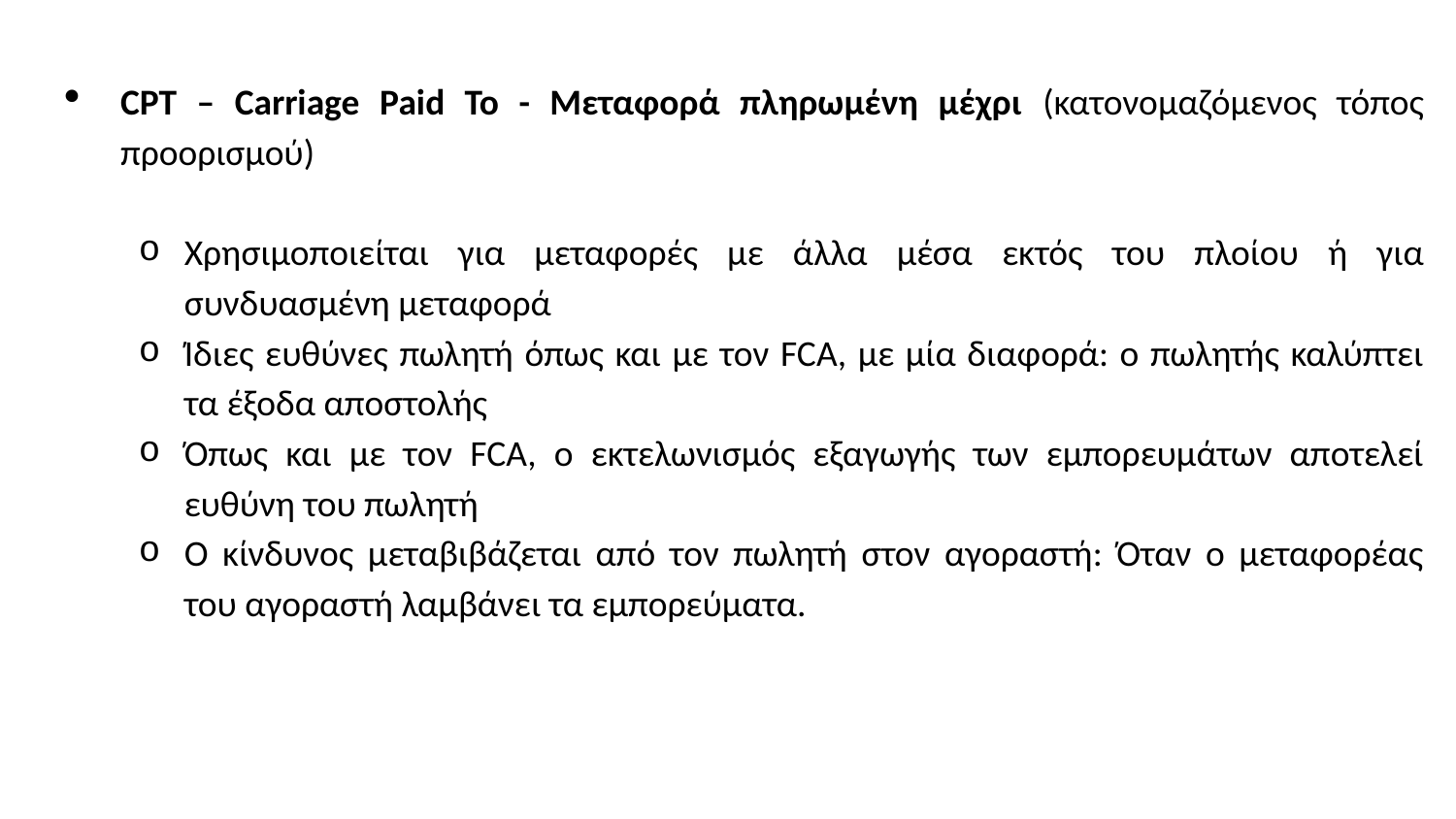

CPT – Carriage Paid To - Μεταφορά πληρωμένη μέχρι (κατονομαζόμενος τόπος προορισμού)

Χρησιμοποιείται για μεταφορές με άλλα μέσα εκτός του πλοίου ή για συνδυασμένη μεταφορά
Ίδιες ευθύνες πωλητή όπως και με τον FCA, με μία διαφορά: ο πωλητής καλύπτει τα έξοδα αποστολής
Όπως και με τον FCA, ο εκτελωνισμός εξαγωγής των εμπορευμάτων αποτελεί ευθύνη του πωλητή
Ο κίνδυνος μεταβιβάζεται από τον πωλητή στον αγοραστή: Όταν ο μεταφορέας του αγοραστή λαμβάνει τα εμπορεύματα.